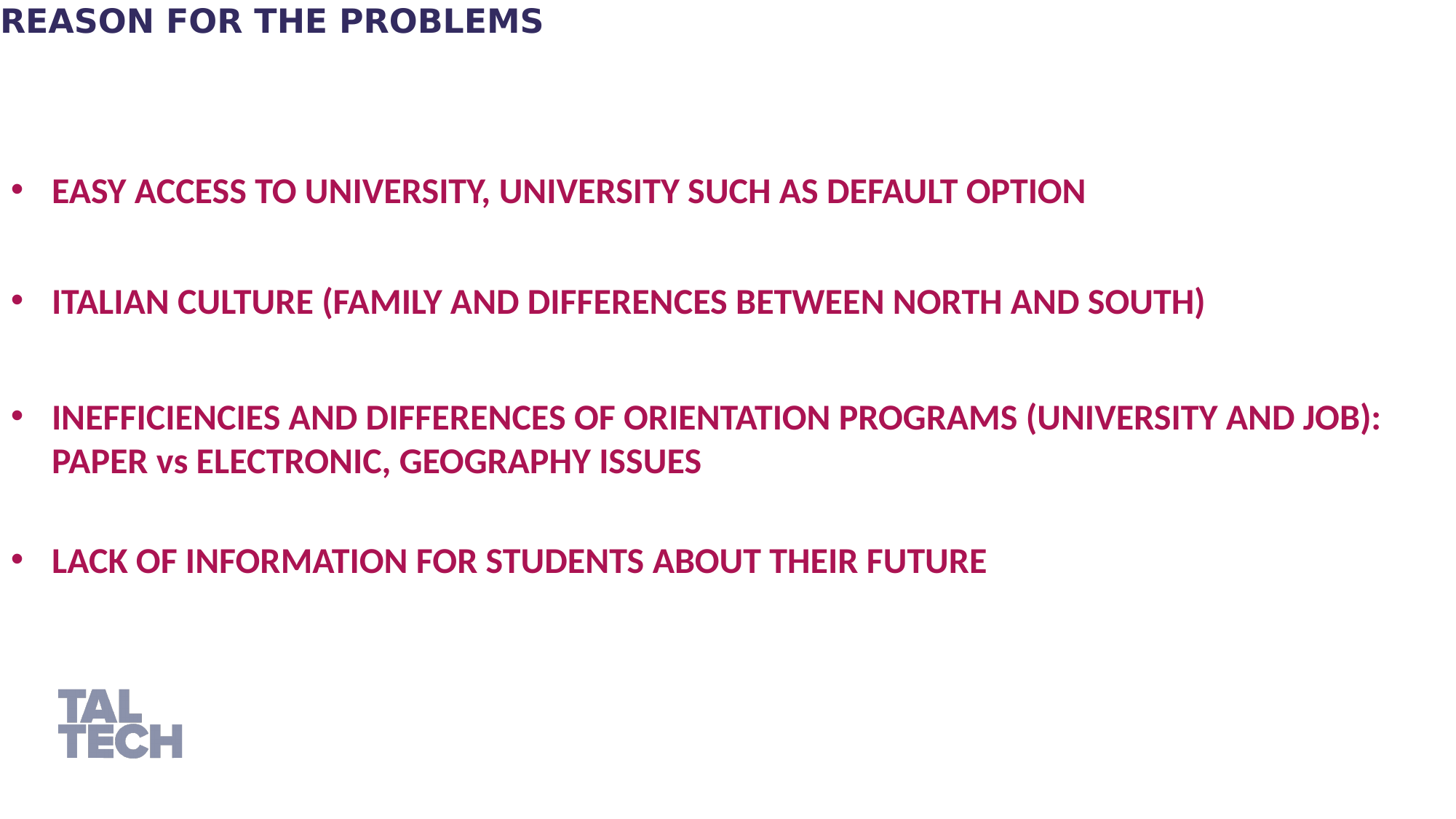

REASON FOR THE PROBLEMS

EASY ACCESS TO UNIVERSITY, UNIVERSITY SUCH AS DEFAULT OPTION

ITALIAN CULTURE (FAMILY AND DIFFERENCES BETWEEN NORTH AND SOUTH)

INEFFICIENCIES AND DIFFERENCES OF ORIENTATION PROGRAMS (UNIVERSITY AND JOB): PAPER vs ELECTRONIC, GEOGRAPHY ISSUES

LACK OF INFORMATION FOR STUDENTS ABOUT THEIR FUTURE